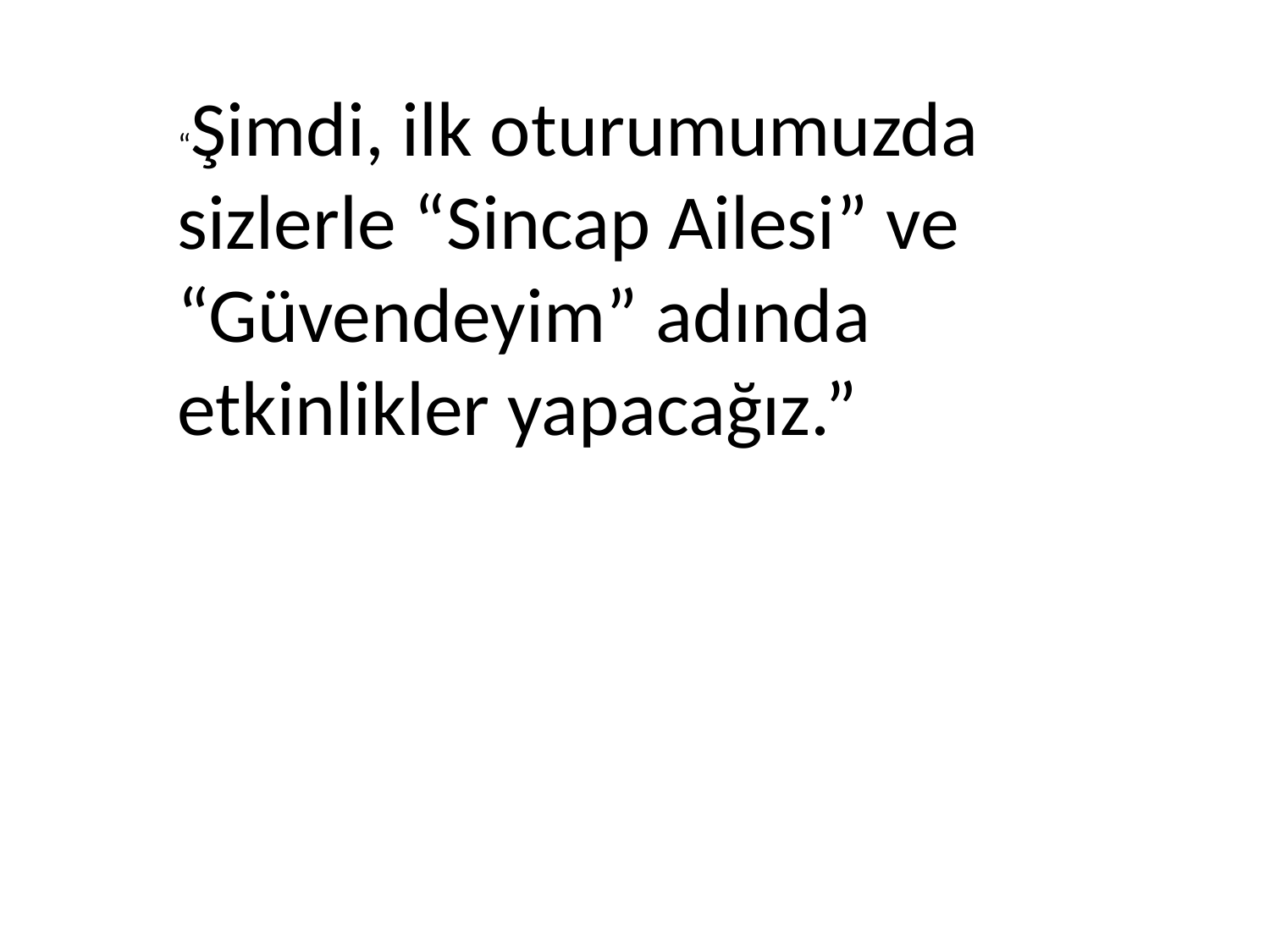

“Şimdi, ilk oturumumuzda sizlerle “Sincap Ailesi” ve “Güvendeyim” adında etkinlikler yapacağız.”